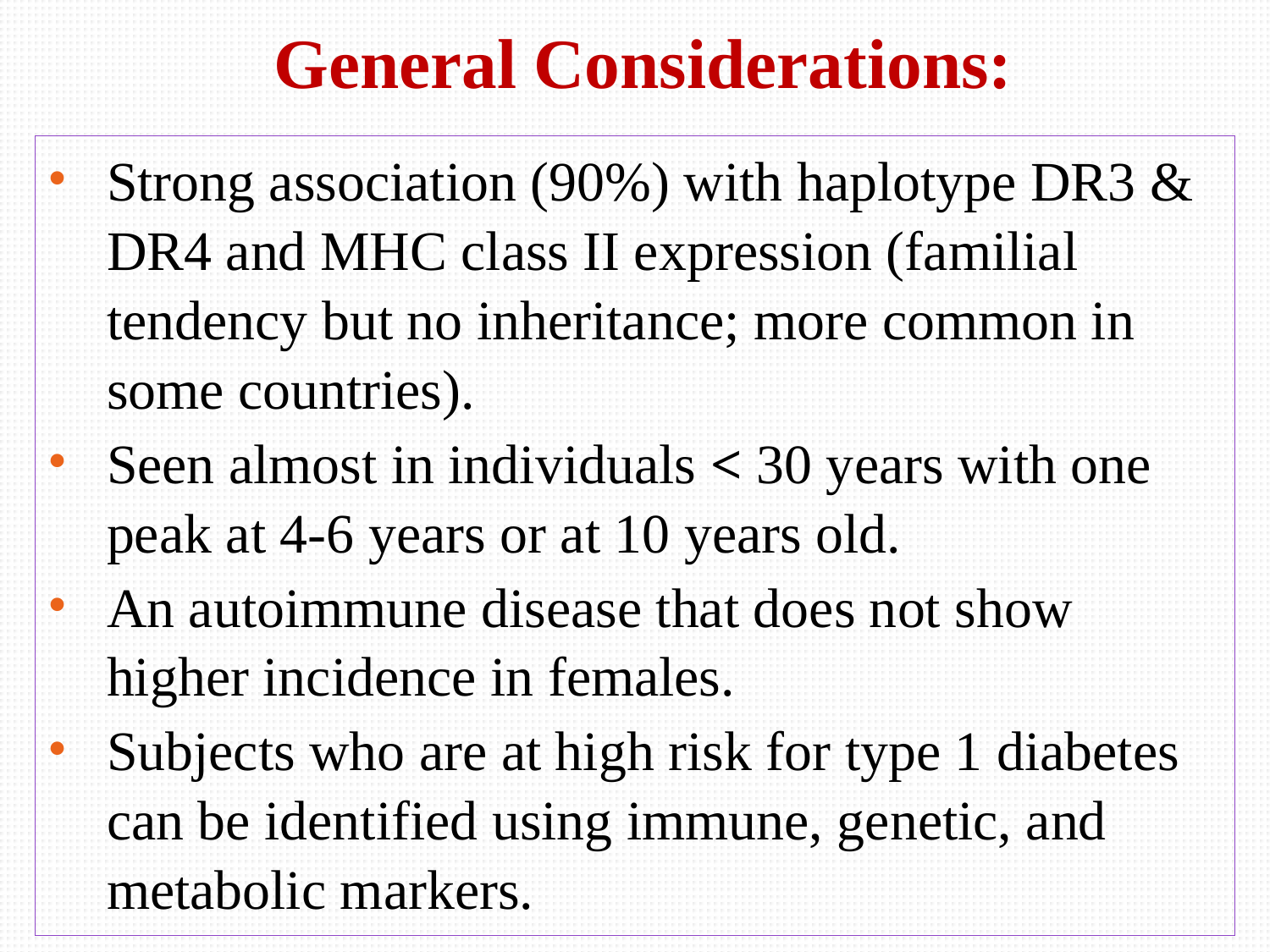

# General Considerations:
Strong association (90%) with haplotype DR3 & DR4 and MHC class II expression (familial tendency but no inheritance; more common in some countries).
Seen almost in individuals < 30 years with one peak at 4-6 years or at 10 years old.
An autoimmune disease that does not show higher incidence in females.
Subjects who are at high risk for type 1 diabetes can be identified using immune, genetic, and metabolic markers.